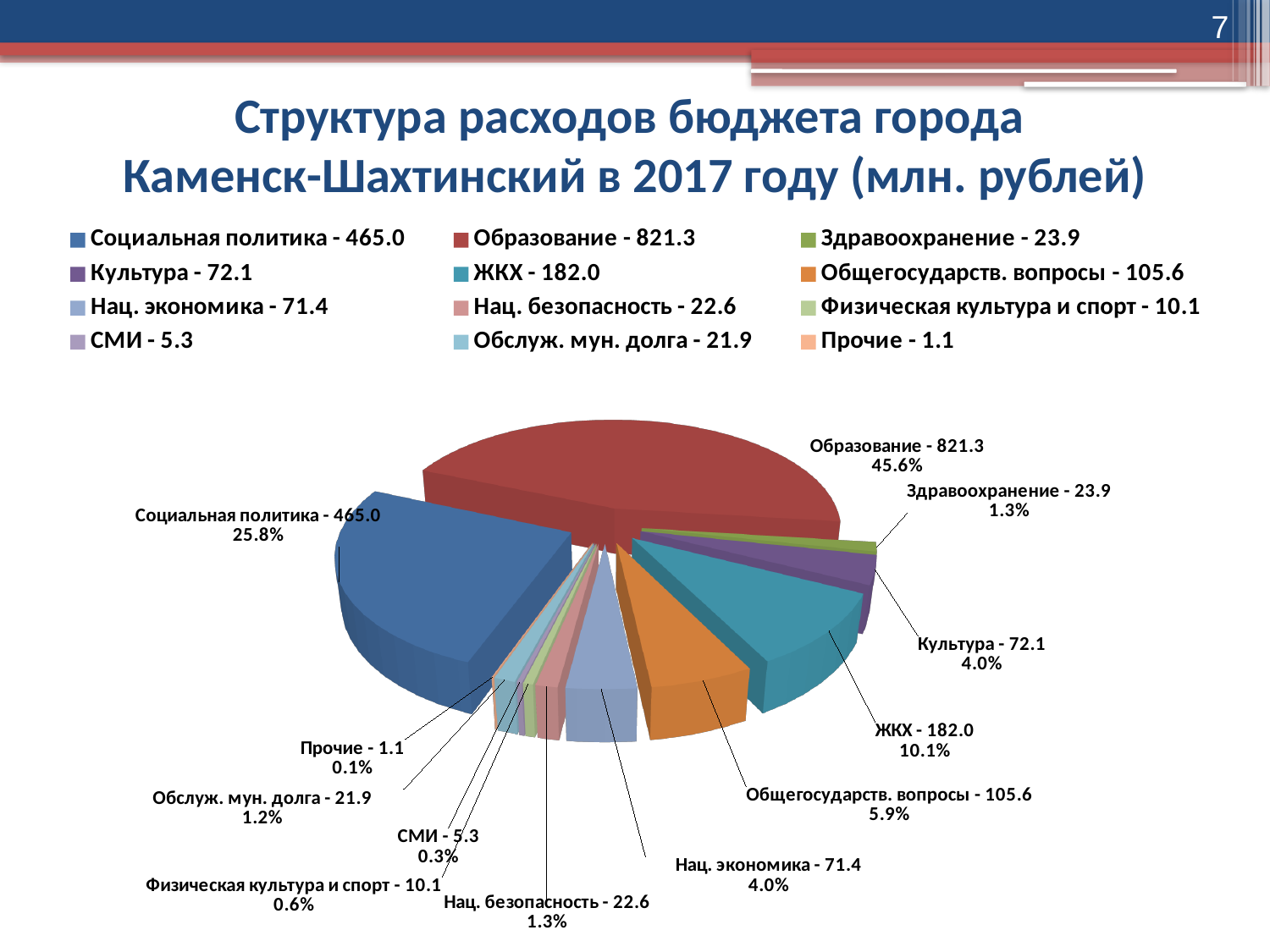

7
# Структура расходов бюджета города Каменск-Шахтинский в 2017 году (млн. рублей)

[unsupported chart]